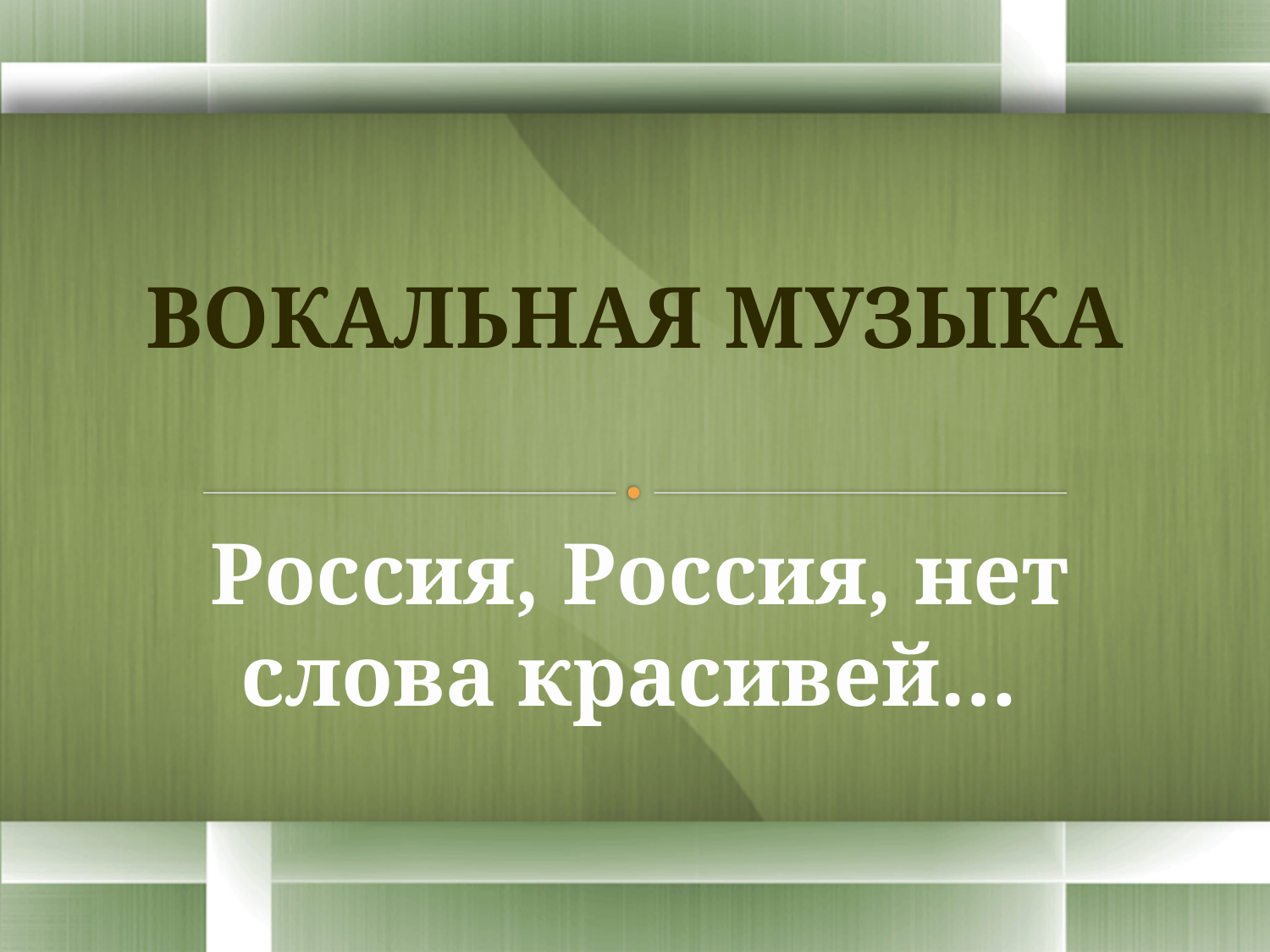

# Вокальная музыка
Россия, Россия, нет слова красивей…